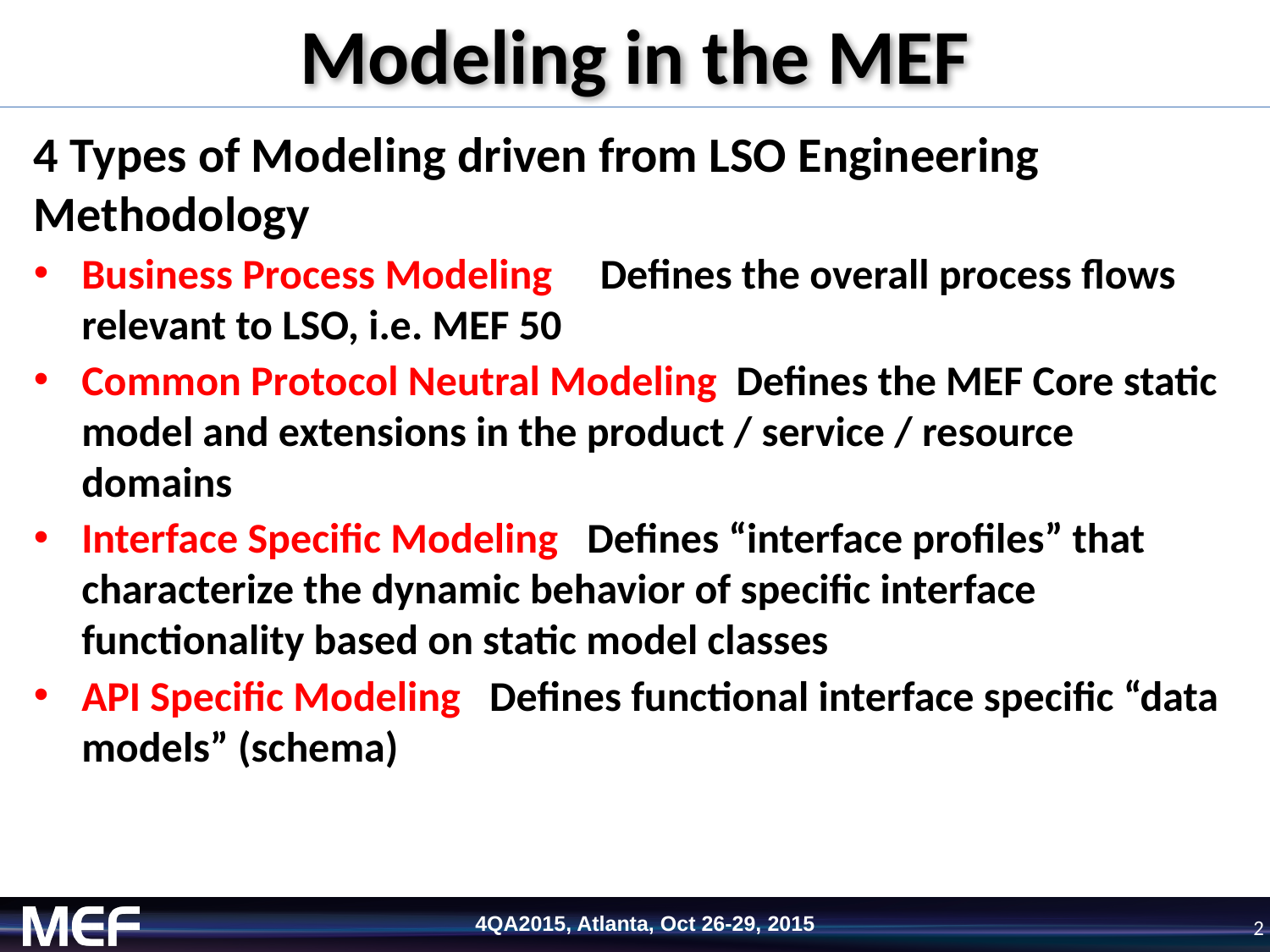

# Modeling in the MEF
4 Types of Modeling driven from LSO Engineering Methodology
Business Process Modeling     Defines the overall process flows relevant to LSO, i.e. MEF 50
Common Protocol Neutral Modeling  Defines the MEF Core static model and extensions in the product / service / resource domains
Interface Specific Modeling   Defines “interface profiles” that characterize the dynamic behavior of specific interface functionality based on static model classes
API Specific Modeling   Defines functional interface specific “data models” (schema)